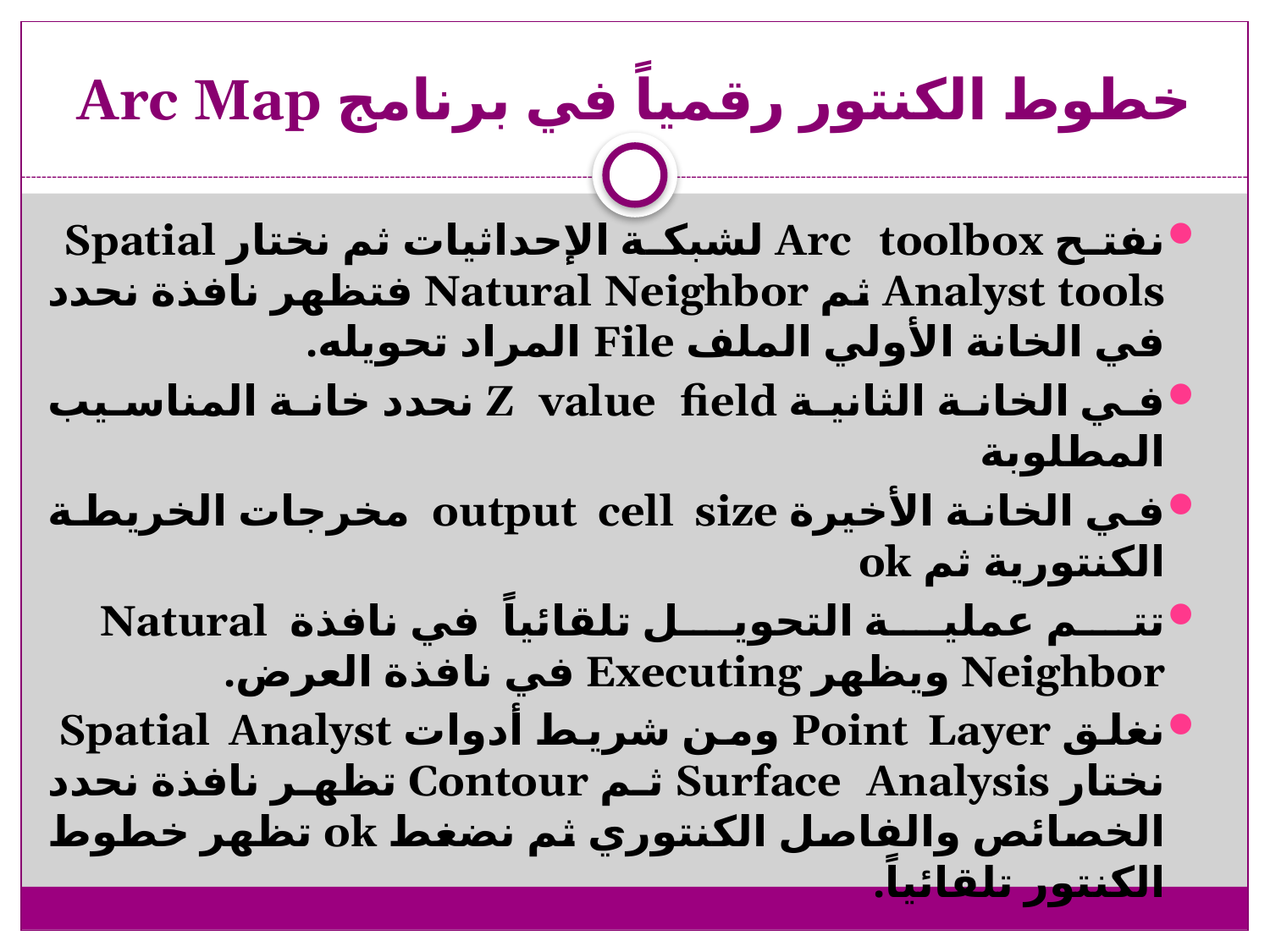

# خطوط الكنتور رقمياً في برنامج Arc Map
نفتح Arc toolbox لشبكة الإحداثيات ثم نختار Spatial Analyst tools ثم Natural Neighbor فتظهر نافذة نحدد في الخانة الأولي الملف File المراد تحويله.
في الخانة الثانية Z value field نحدد خانة المناسيب المطلوبة
في الخانة الأخيرة output cell size  مخرجات الخريطة الكنتورية ثم ok
تتم عملية التحويل تلقائياً  في نافذة  Natural Neighbor ويظهر Executing في نافذة العرض.
نغلق Point Layer ومن شريط أدوات Spatial Analyst  نختار Surface Analysis ثم Contour تظهر نافذة نحدد الخصائص والفاصل الكنتوري ثم نضغط ok تظهر خطوط الكنتور تلقائياً.